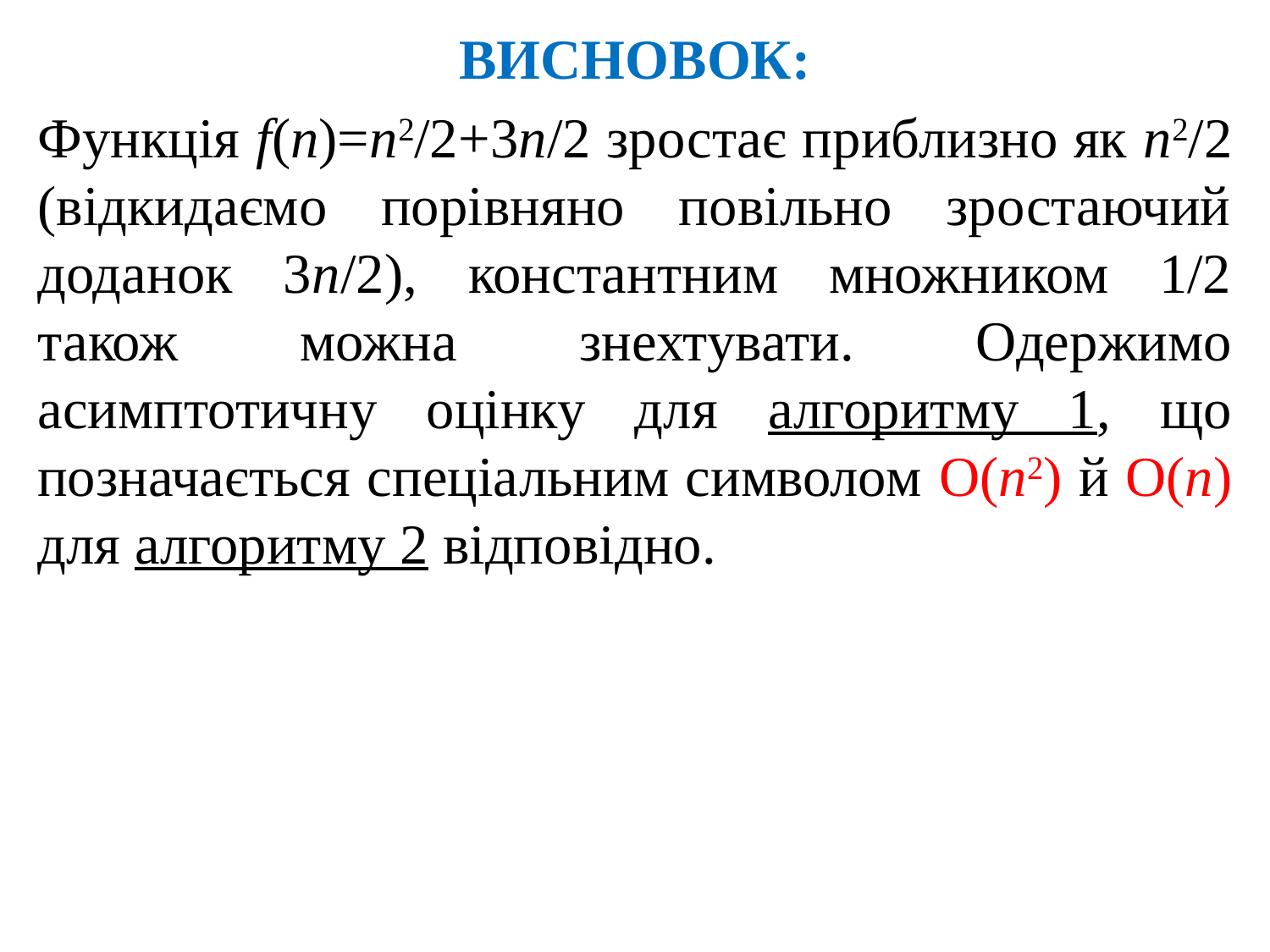

ВИСНОВОК:
Функція f(n)=n2/2+3n/2 зростає приблизно як n2/2 (відкидаємо порівняно повільно зростаючий доданок 3n/2), константним множником 1/2 також можна знехтувати. Одержимо асимптотичну оцінку для алгоритму 1, що позначається спеціальним символом O(n2) й O(n) для алгоритму 2 відповідно.